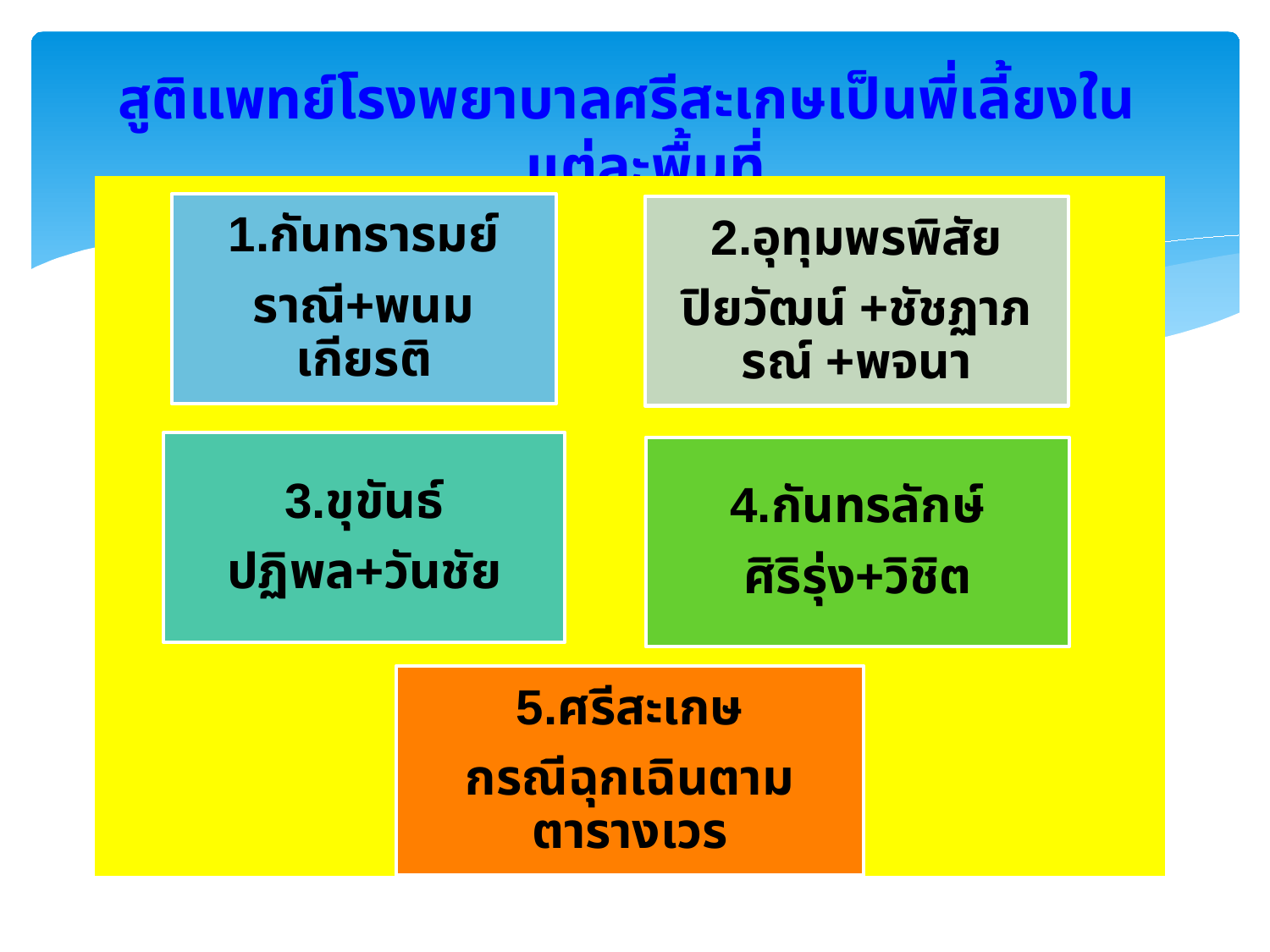

สูติแพทย์โรงพยาบาลศรีสะเกษเป็นพี่เลี้ยงในแต่ละพื้นที่

1.กันทรารมย์
ราณี+พนมเกียรติ

2.อุทุมพรพิสัย
ปิยวัฒน์ +ชัชฏาภรณ์ +พจนา
3.ขุขันธ์
ปฏิพล+วันชัย
4.กันทรลักษ์
ศิริรุ่ง+วิชิต
5.ศรีสะเกษ
กรณีฉุกเฉินตามตารางเวร